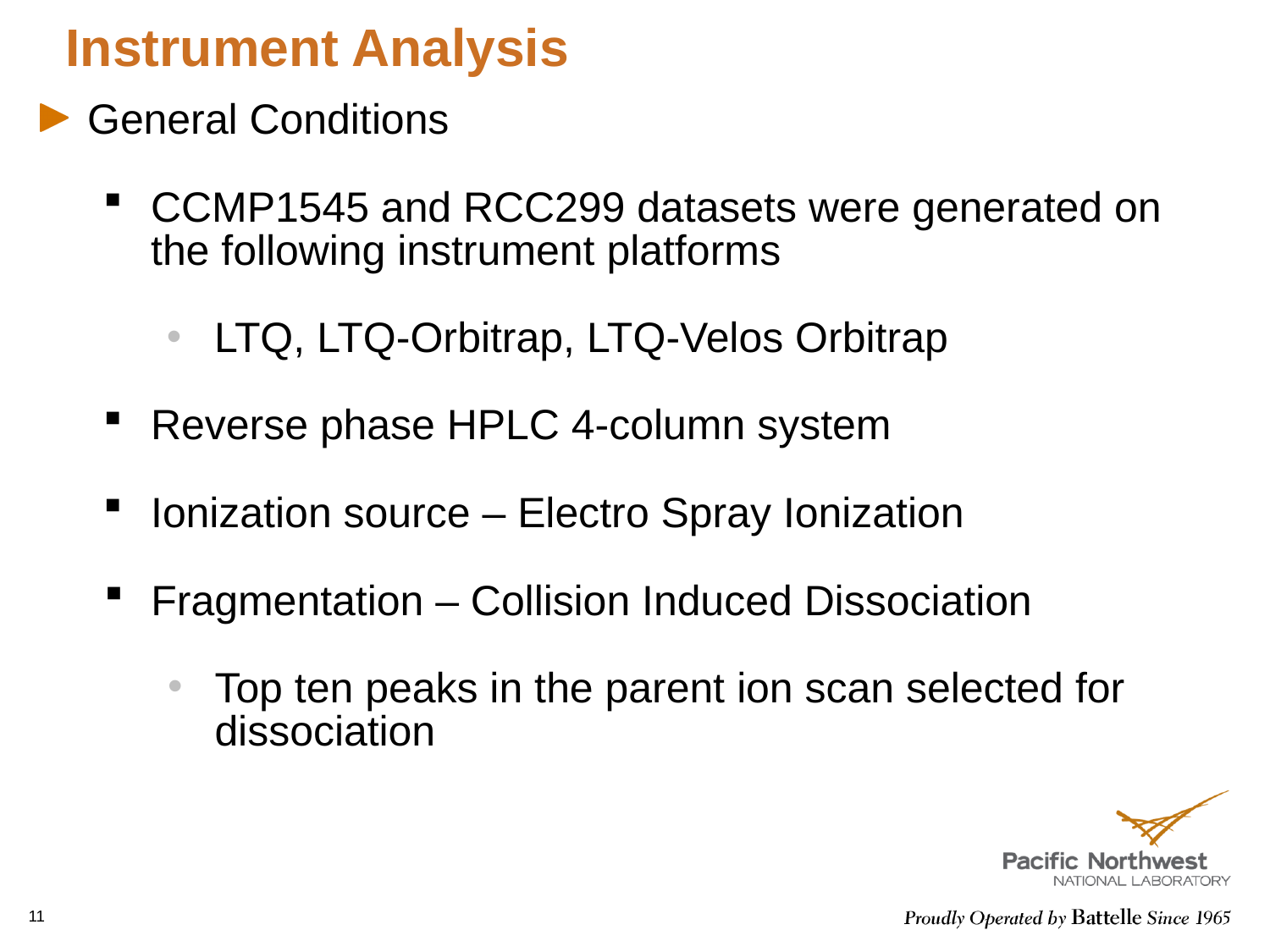

Instrument Analysis
General Conditions
CCMP1545 and RCC299 datasets were generated on the following instrument platforms
LTQ, LTQ-Orbitrap, LTQ-Velos Orbitrap
Reverse phase HPLC 4-column system
Ionization source – Electro Spray Ionization
Fragmentation – Collision Induced Dissociation
Top ten peaks in the parent ion scan selected for dissociation

11